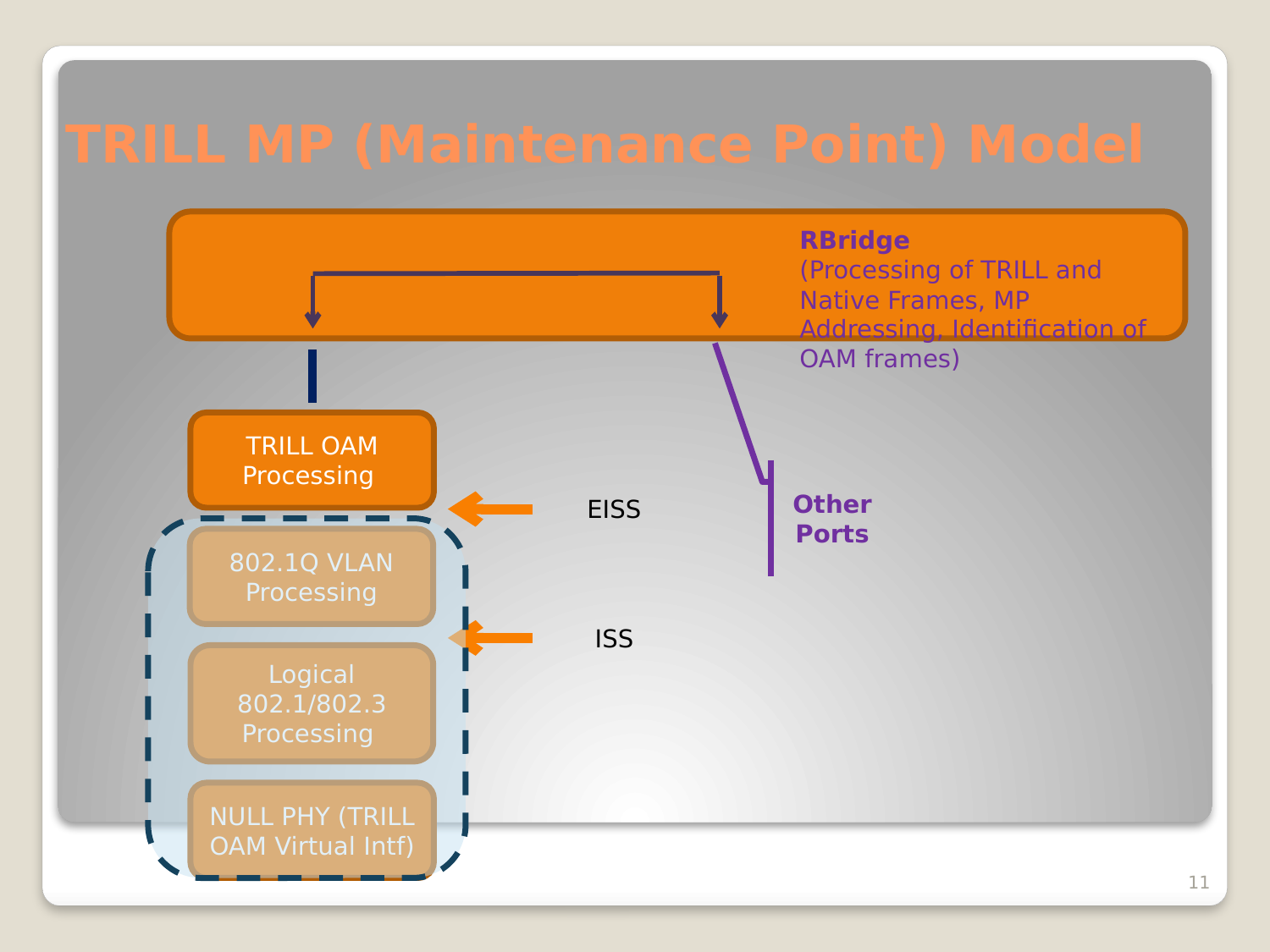

# TRILL MP (Maintenance Point) Model

RBridge
(Processing of TRILL and Native Frames, MP Addressing, Identification of OAM frames)
TRILL OAM
Processing
Other Ports
EISS

802.1Q VLAN Processing
ISS
Logical 802.1/802.3 Processing
NULL PHY (TRILL OAM Virtual Intf)
11